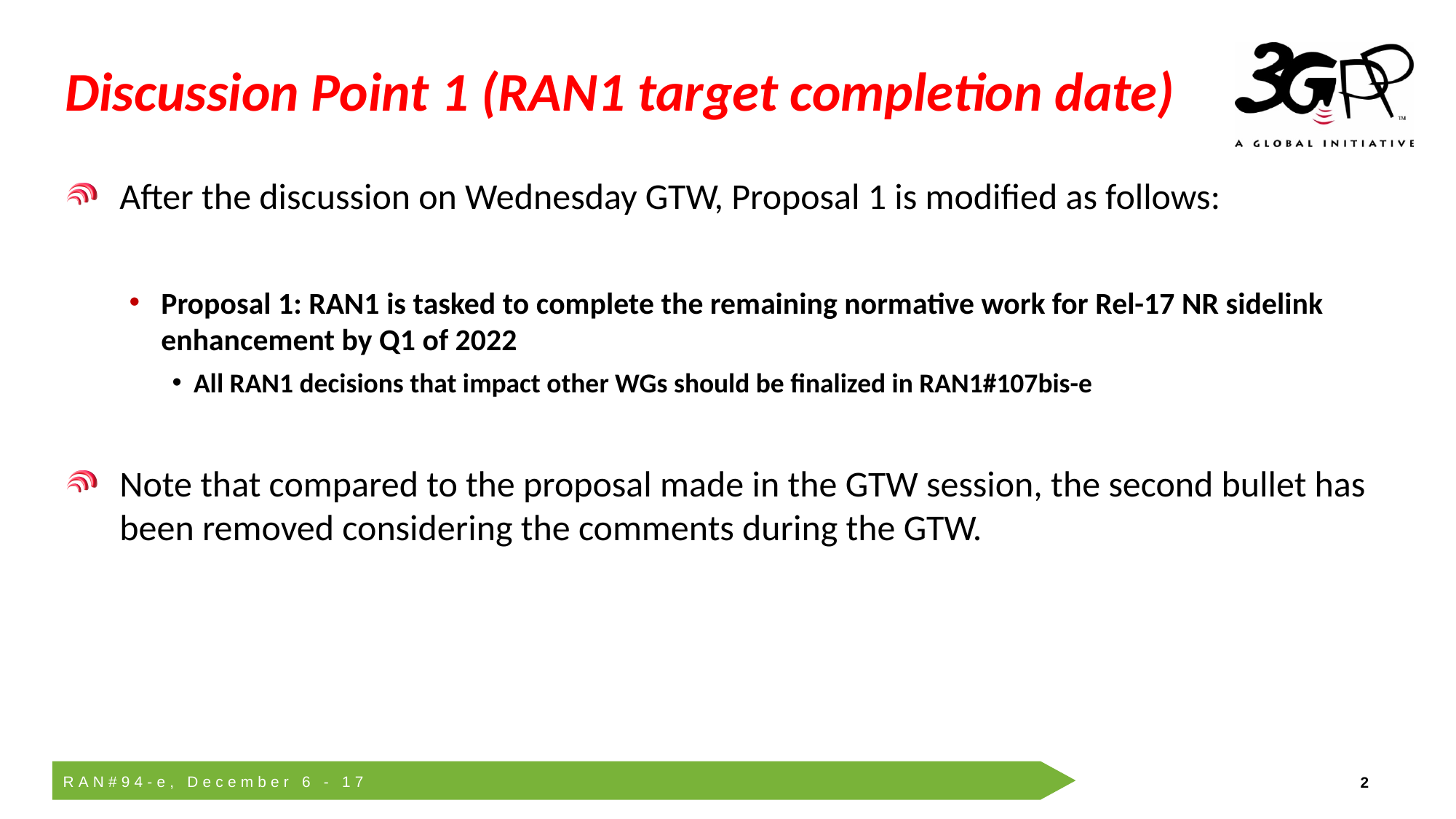

# Discussion Point 1 (RAN1 target completion date)
After the discussion on Wednesday GTW, Proposal 1 is modified as follows:

Proposal 1: RAN1 is tasked to complete the remaining normative work for Rel-17 NR sidelink enhancement by Q1 of 2022
All RAN1 decisions that impact other WGs should be finalized in RAN1#107bis-e

Note that compared to the proposal made in the GTW session, the second bullet has been removed considering the comments during the GTW.